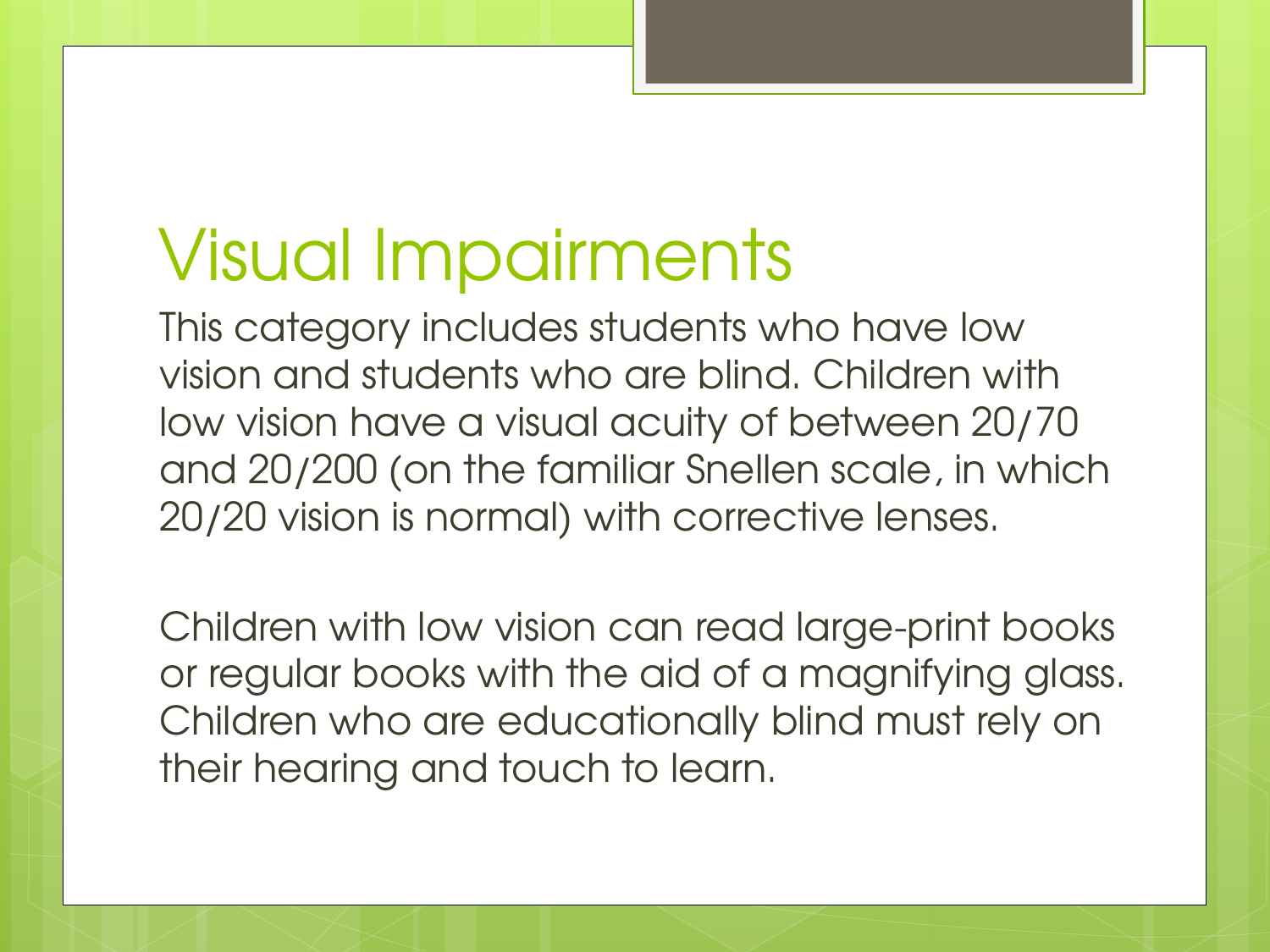

# Visual Impairments
This category includes students who have low vision and students who are blind. Children with low vision have a visual acuity of between 20/70 and 20/200 (on the familiar Snellen scale, in which 20/20 vision is normal) with corrective lenses.

Children with low vision can read large-print books or regular books with the aid of a magnifying glass. Children who are educationally blind must rely on their hearing and touch to learn.